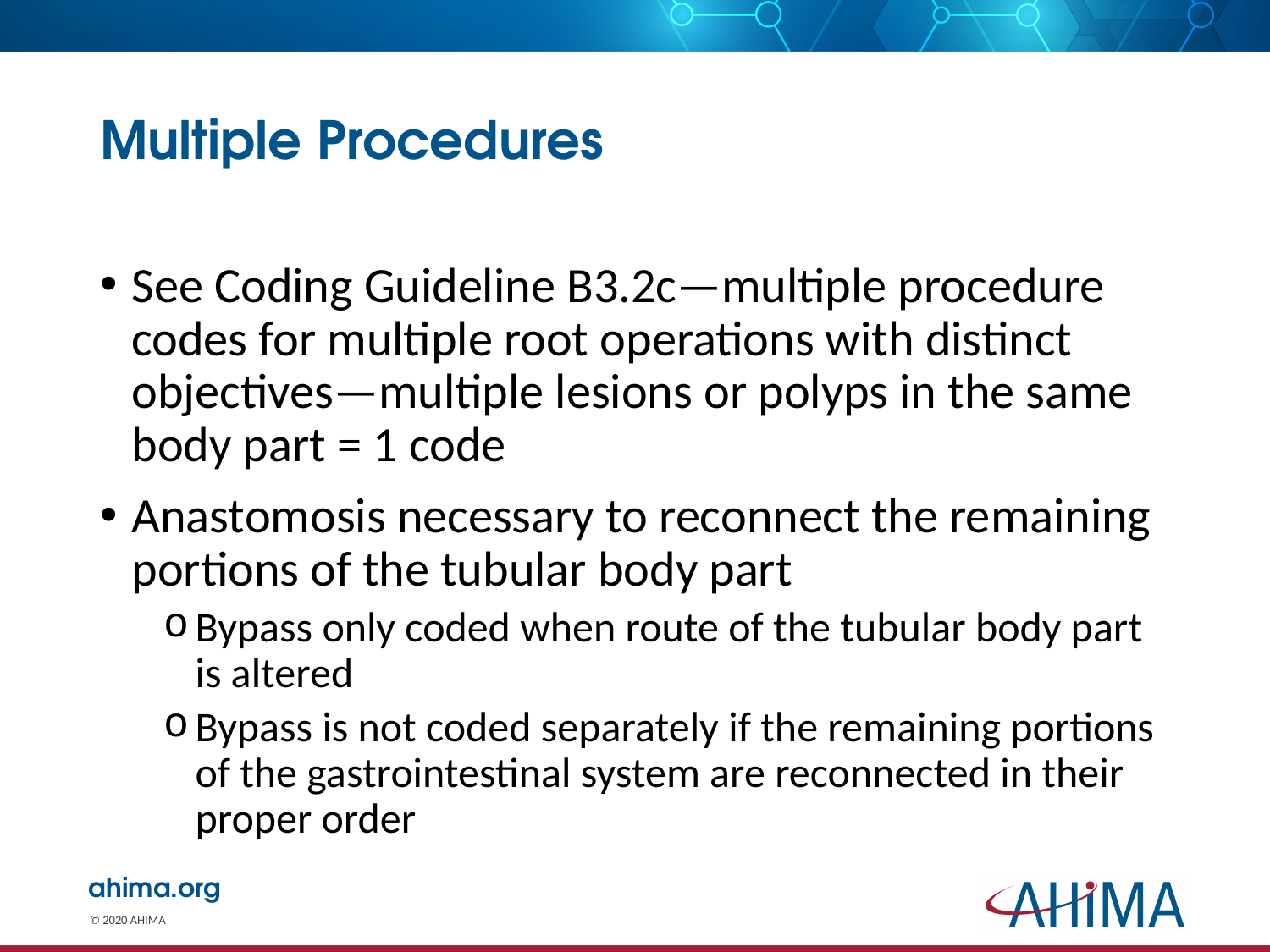

# Multiple Procedures
See Coding Guideline B3.2c—multiple procedure codes for multiple root operations with distinct objectives—multiple lesions or polyps in the same body part = 1 code
Anastomosis necessary to reconnect the remaining portions of the tubular body part
Bypass only coded when route of the tubular body part is altered
Bypass is not coded separately if the remaining portions of the gastrointestinal system are reconnected in their proper order